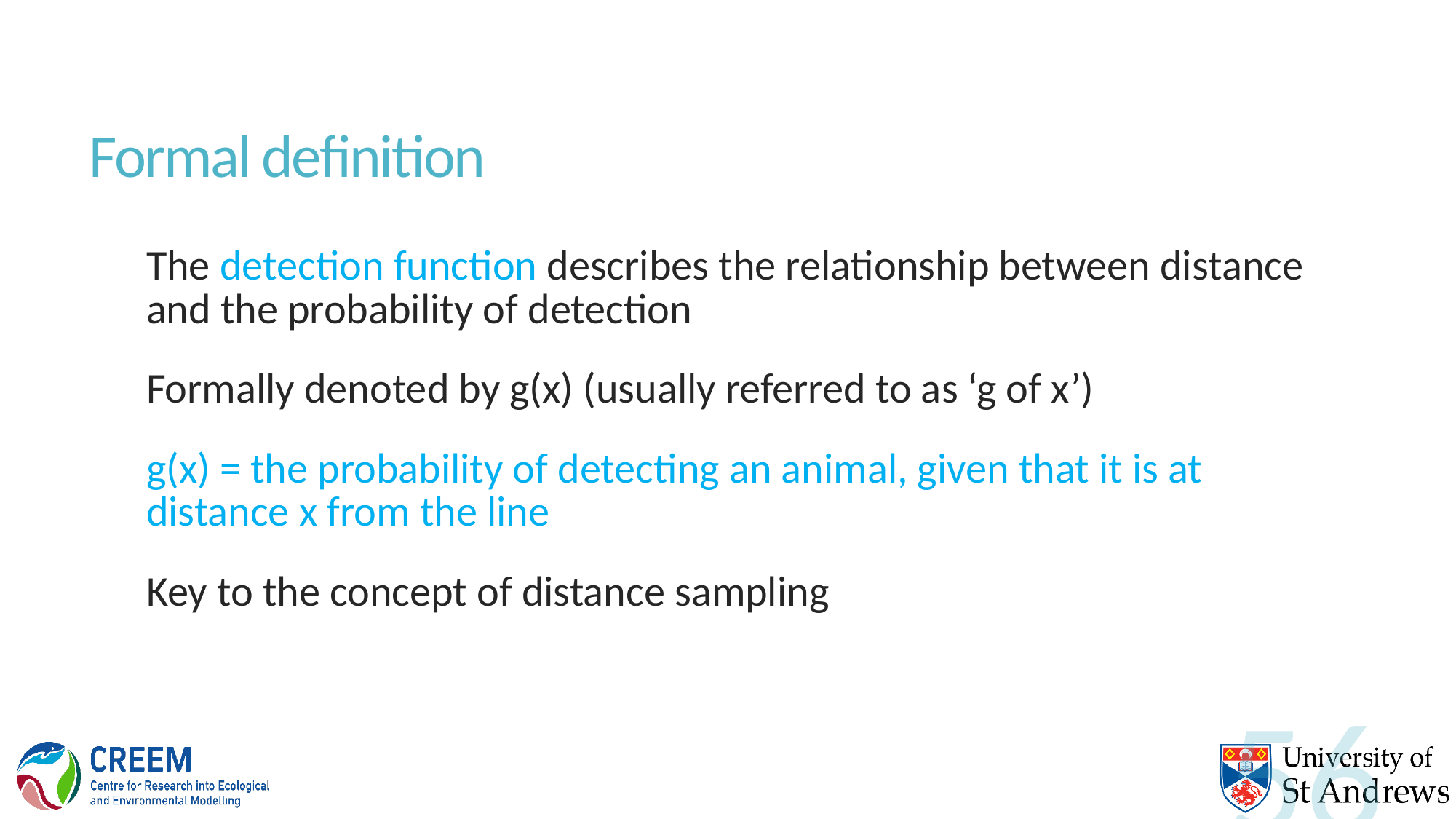

# Formal definition
The detection function describes the relationship between distance and the probability of detection
Formally denoted by g(x) (usually referred to as ‘g of x’)
g(x) = the probability of detecting an animal, given that it is at distance x from the line
Key to the concept of distance sampling
56